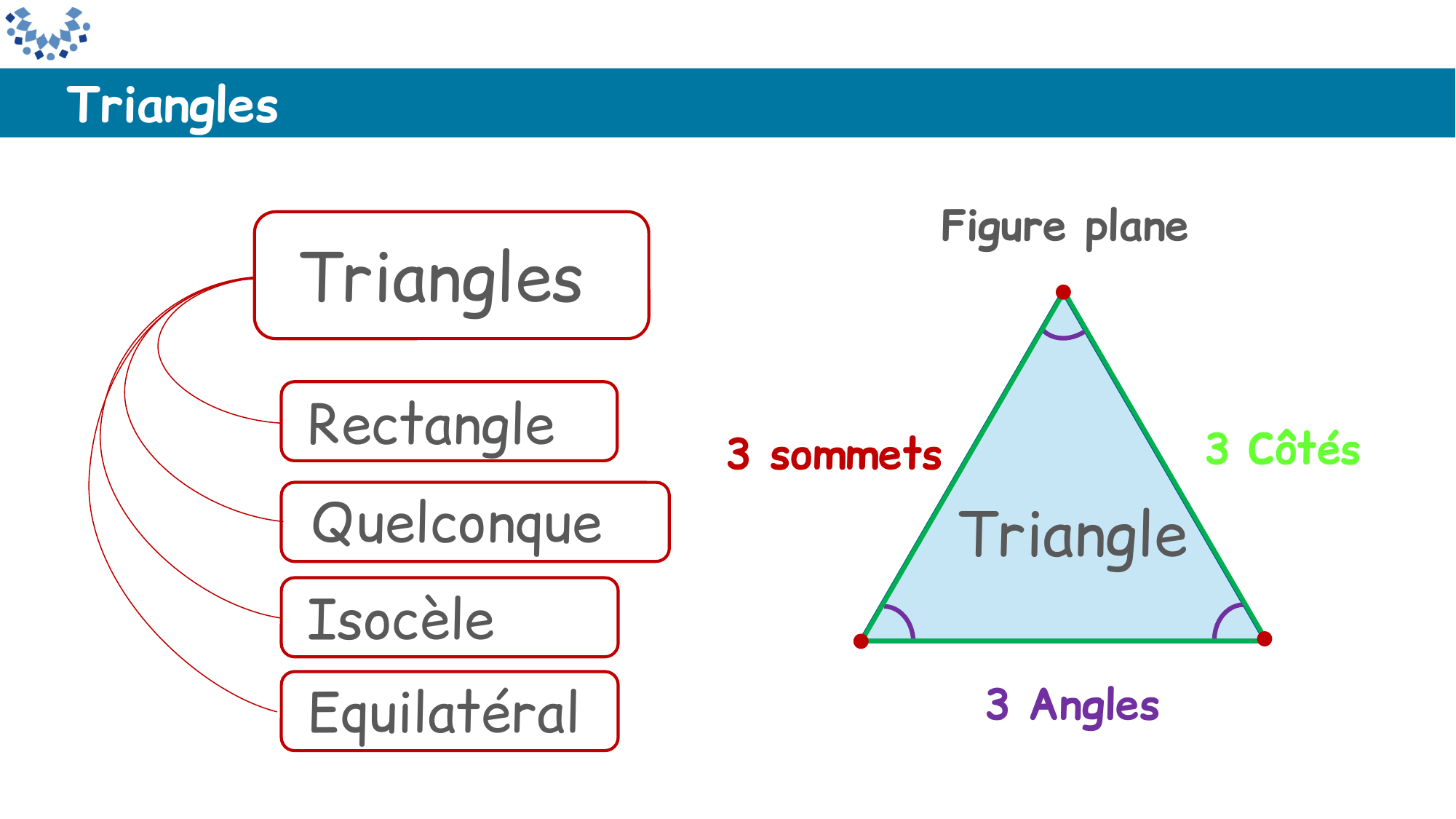

Triangles
Figure plane

Triangles

Rectangle
3 Côtés
3 sommets
Quelconque

Triangle

Isocèle

Equilatéral
3 Angles